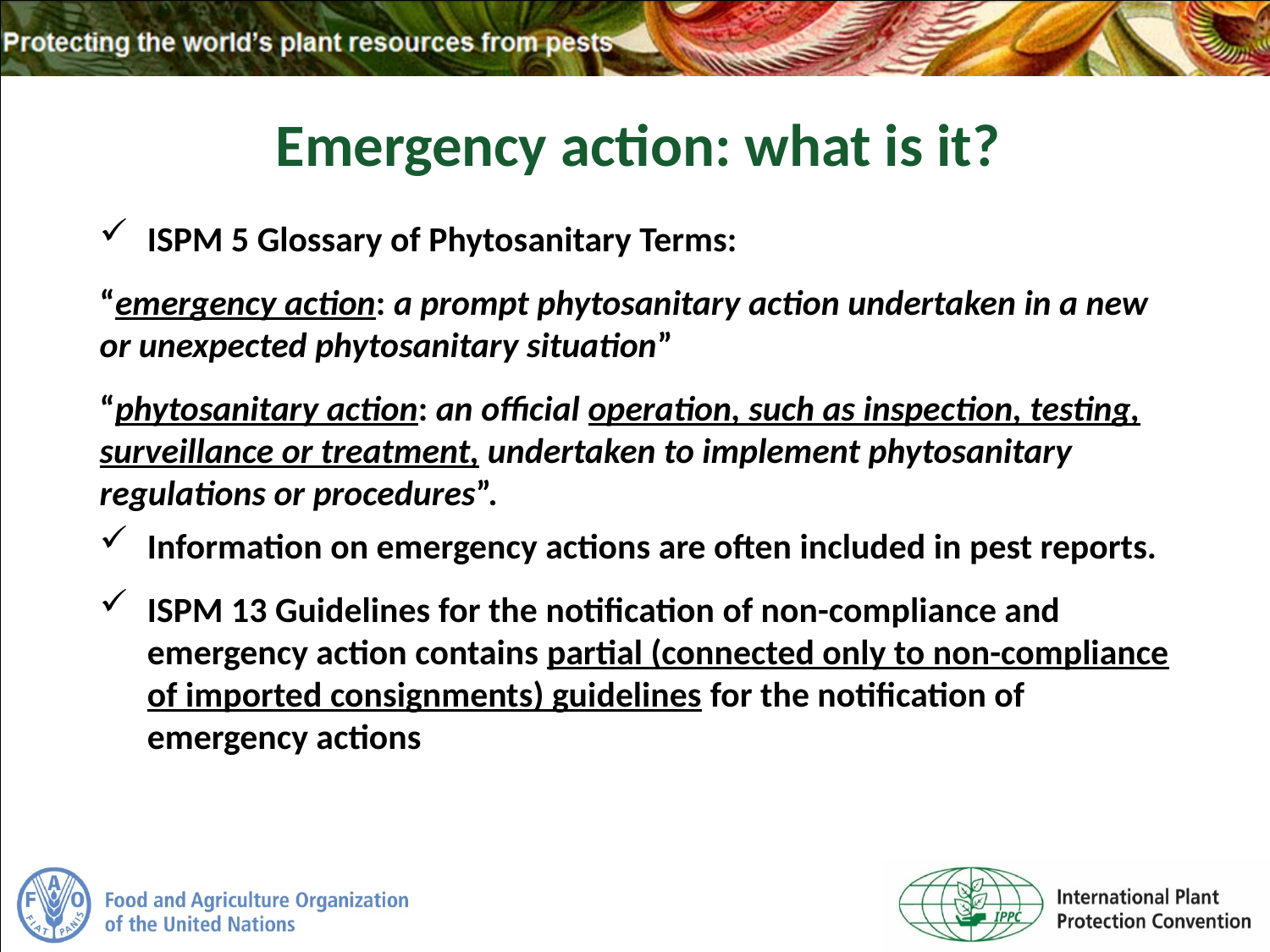

Emergency action: what is it?
ISPM 5 Glossary of Phytosanitary Terms:
“emergency action: a prompt phytosanitary action undertaken in a new or unexpected phytosanitary situation”
“phytosanitary action: an official operation, such as inspection, testing, surveillance or treatment, undertaken to implement phytosanitary regulations or procedures”.
Information on emergency actions are often included in pest reports.
ISPM 13 Guidelines for the notification of non-compliance and emergency action contains partial (connected only to non-compliance of imported consignments) guidelines for the notification of emergency actions